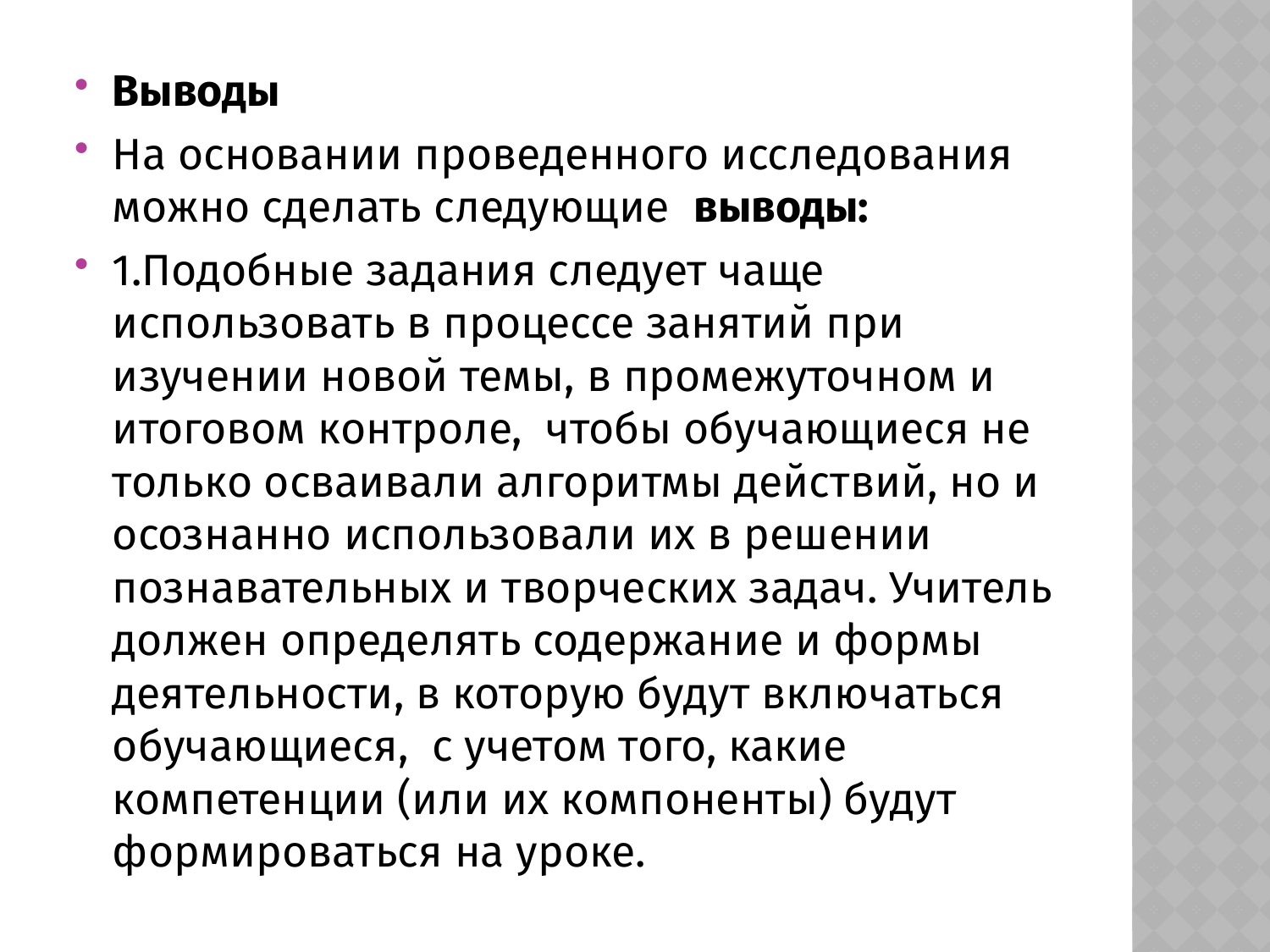

Выводы
На основании проведенного исследования можно сделать следующие  выводы:
1.Подобные задания следует чаще использовать в процессе занятий при изучении новой темы, в промежуточном и итоговом контроле,  чтобы обучающиеся не только осваивали алгоритмы действий, но и осознанно использовали их в решении познавательных и творческих задач. Учитель должен определять содержание и формы деятельности, в которую будут включаться обучающиеся,  с учетом того, какие компетенции (или их компоненты) будут формироваться на уроке.